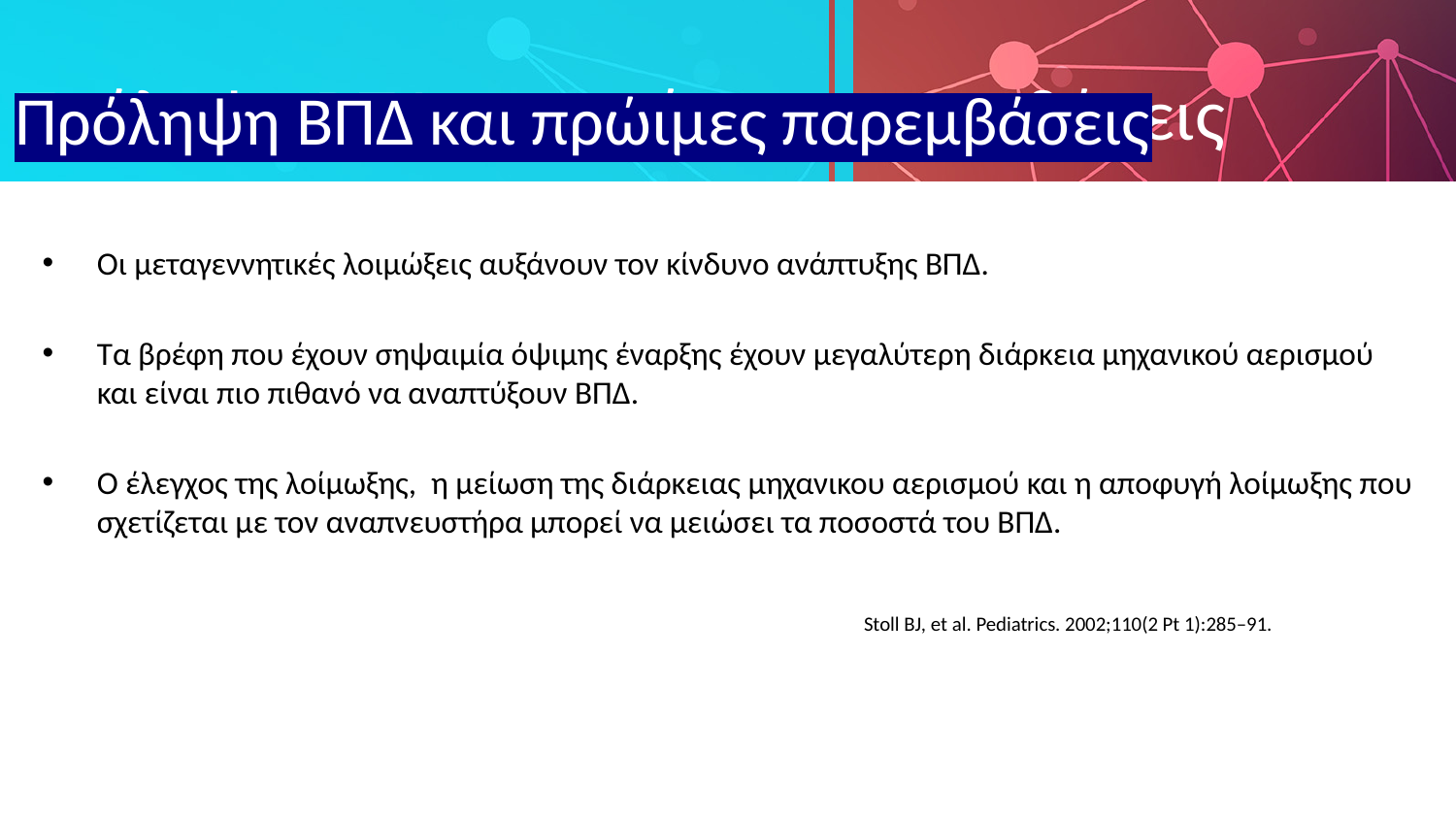

#
Πρόληψη ΒΠΔ και πρώιμες παρεμβάσεις
Πρόληψη ΒΠΔ και πρώιμες παρεμβάσεις
Οι μεταγεννητικές λοιμώξεις αυξάνουν τον κίνδυνο ανάπτυξης BΠΔ.

Τα βρέφη που έχουν σηψαιμία όψιμης έναρξης έχουν μεγαλύτερη διάρκεια μηχανικού αερισμού και είναι πιο πιθανό να αναπτύξουν BΠΔ.

Ο έλεγχος της λοίμωξης,  η μείωση της διάρκειας μηχανικου αερισμού και η αποφυγή λοίμωξης που σχετίζεται με τον αναπνευστήρα μπορεί να μειώσει τα ποσοστά του BΠΔ.
Stoll BJ, et al. Pediatrics. 2002;110(2 Pt 1):285–91.